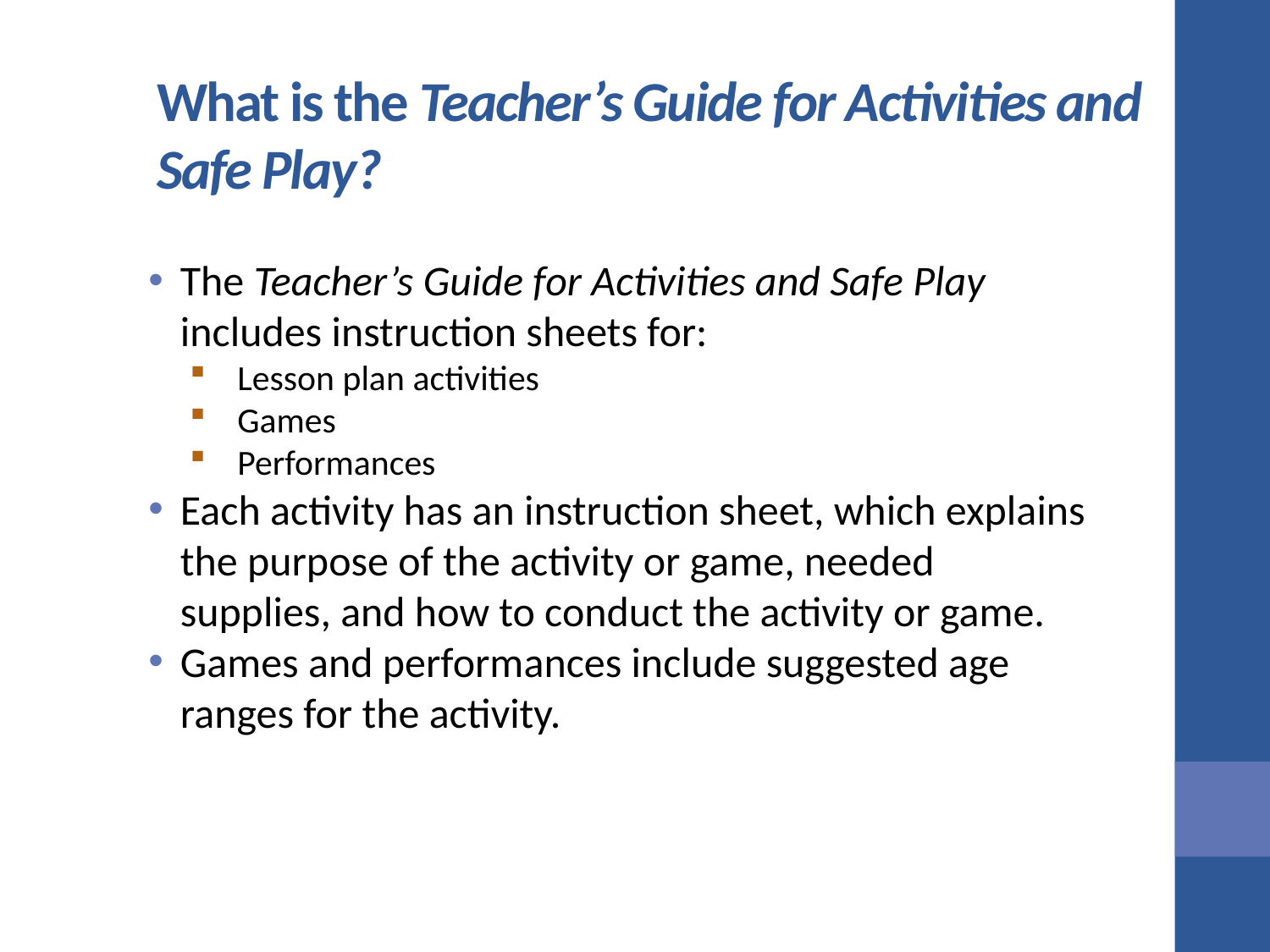

# What is the Teacher’s Guide for Activities and Safe Play?
The Teacher’s Guide for Activities and Safe Play
includes instruction sheets for:
Lesson plan activities
Games
Performances
Each activity has an instruction sheet, which explains the purpose of the activity or game, needed supplies, and how to conduct the activity or game.
Games and performances include suggested age ranges for the activity.